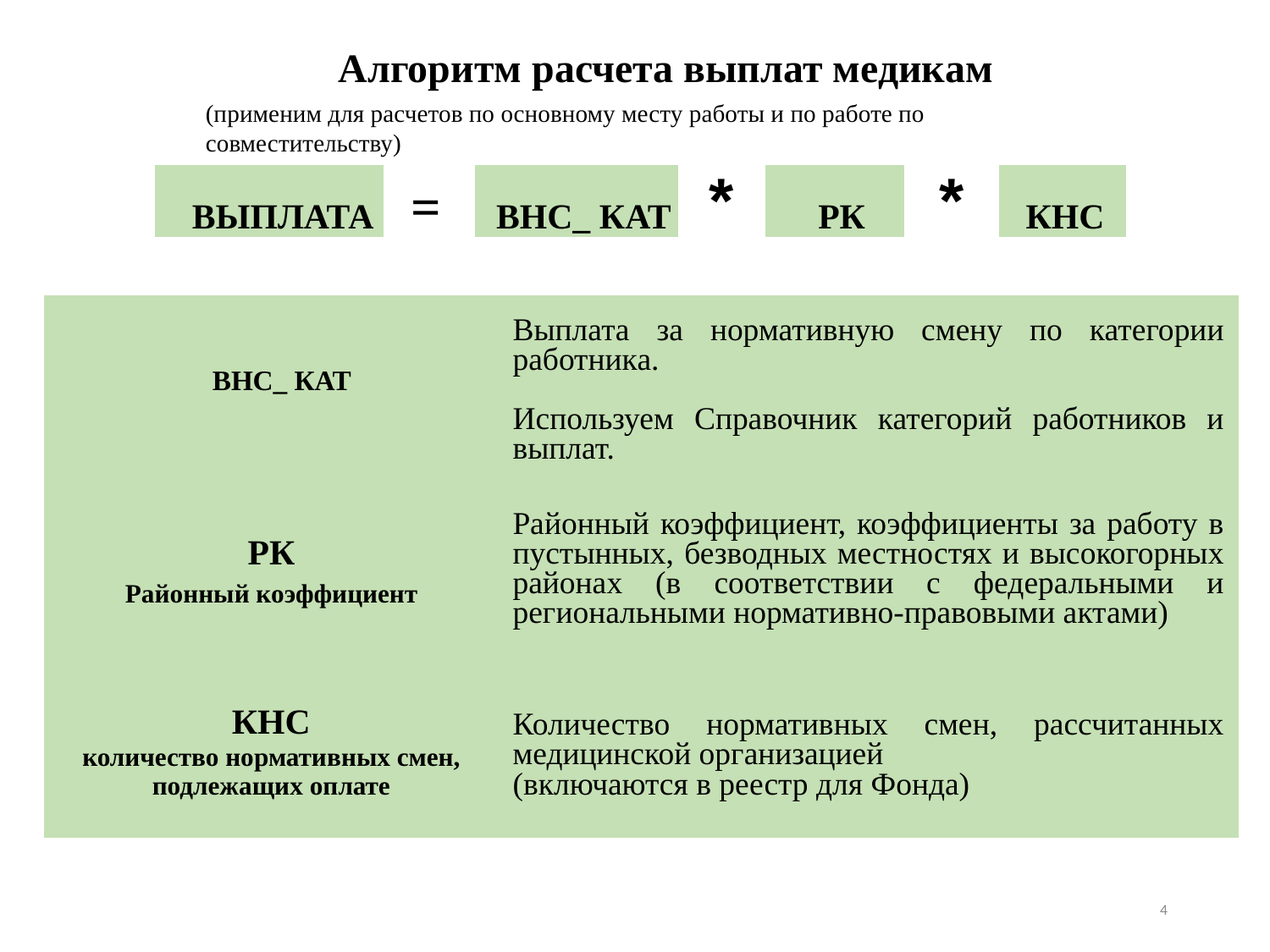

Алгоритм расчета выплат медикам
(применим для расчетов по основному месту работы и по работе по совместительству)
| ВЫПЛАТА | = | ВНС\_ КАТ | \* | РК | \* | КНС |
| --- | --- | --- | --- | --- | --- | --- |
| ВНС\_ КАТ | Выплата за нормативную смену по категории работника. Используем Справочник категорий работников и выплат. |
| --- | --- |
| РК Районный коэффициент | Районный коэффициент, коэффициенты за работу в пустынных, безводных местностях и высокогорных районах (в соответствии с федеральными и региональными нормативно-правовыми актами) |
| КНС количество нормативных смен, подлежащих оплате | Количество нормативных смен, рассчитанных медицинской организацией (включаются в реестр для Фонда) |
4